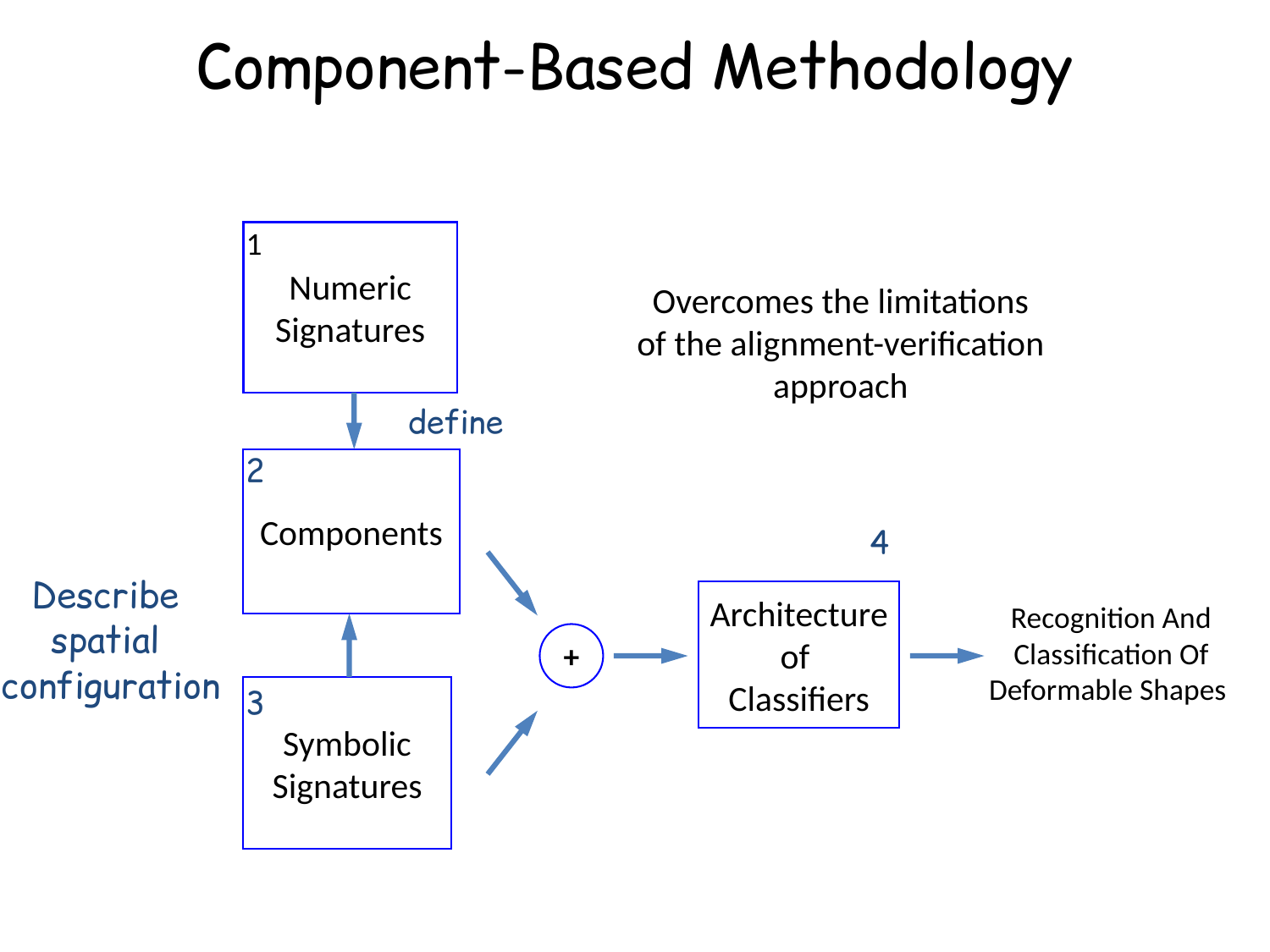

# Component-Based Methodology
1
Numeric
Signatures
Overcomes the limitations
of the alignment-verification
approach

define
2
Components
4

Describe
spatial
configuration
Architecture
of
Classifiers
Recognition And Classification Of
Deformable Shapes

+

3
Symbolic
Signatures